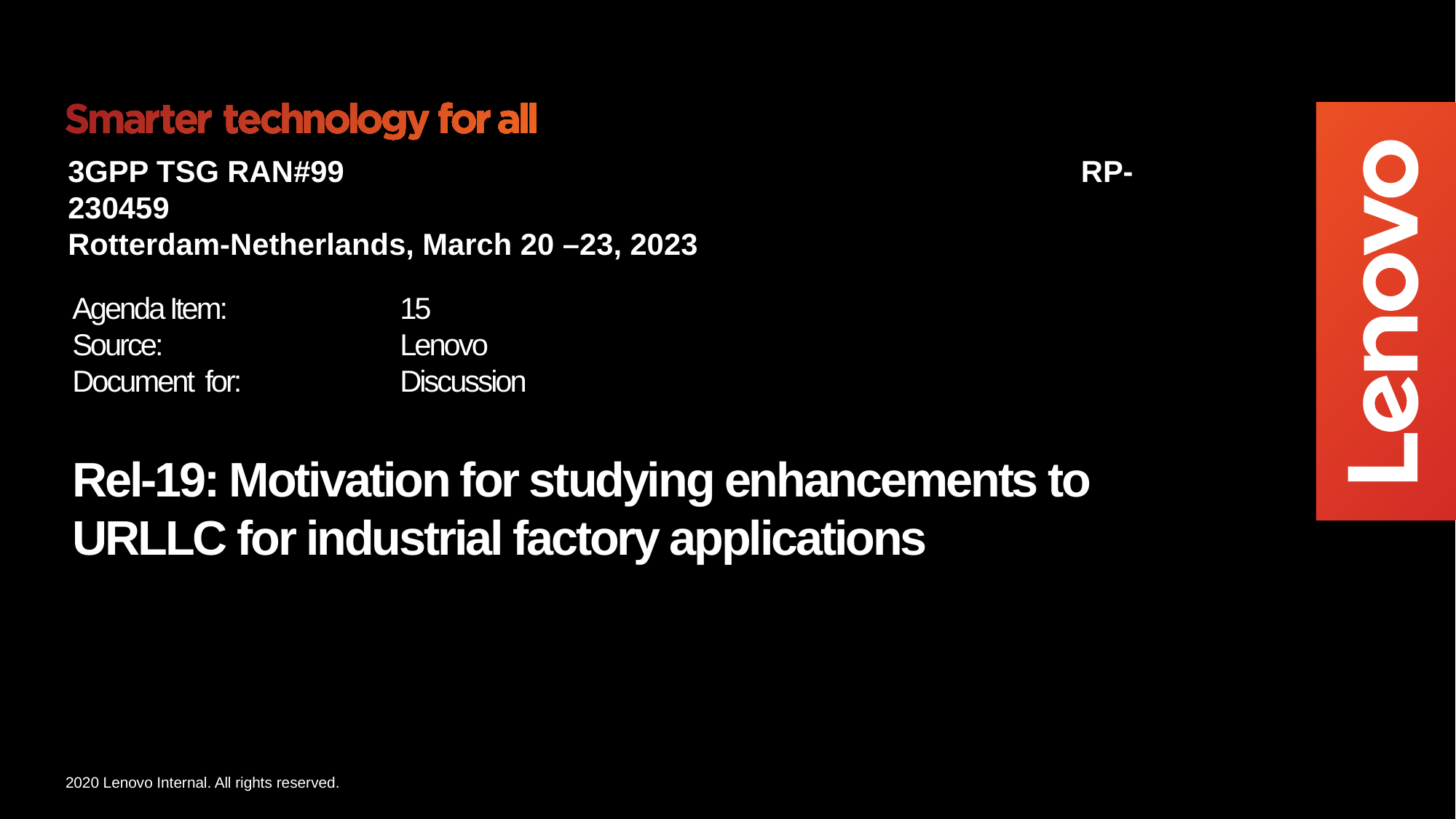

3GPP TSG RAN#99                                                                                        RP-230459
Rotterdam-Netherlands, March 20 –23, 2023
Agenda Item:		15
Source:			Lenovo
Document  for:		Discussion
# Rel-19: Motivation for studying enhancements to URLLC for industrial factory applications